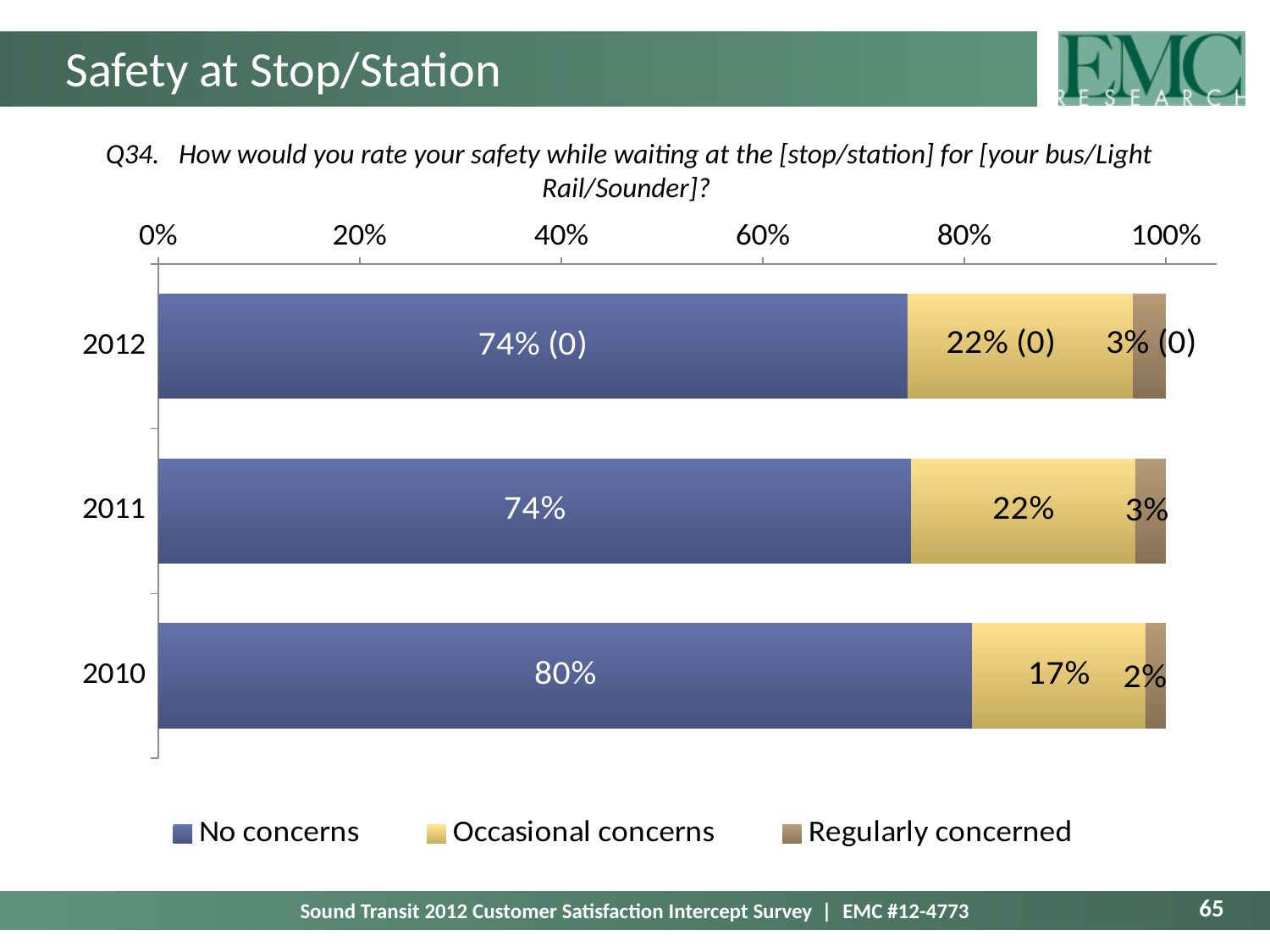

# Safety at Stop/Station
Q34.   How would you rate your safety while waiting at the [stop/station] for [your bus/Light Rail/Sounder]?

### Chart

| Category | No concerns | Occasional concerns | Regularly concerned |
|---|---|---|---|
| 2012 | 0.7380478251759603 | 0.22244206754679374 | 0.03199465294613628 |
| 2011 | 0.7400000000000001 | 0.22 | 0.030000000000000002 |
| 2010 | 0.8 | 0.17 | 0.020000000000000004 |